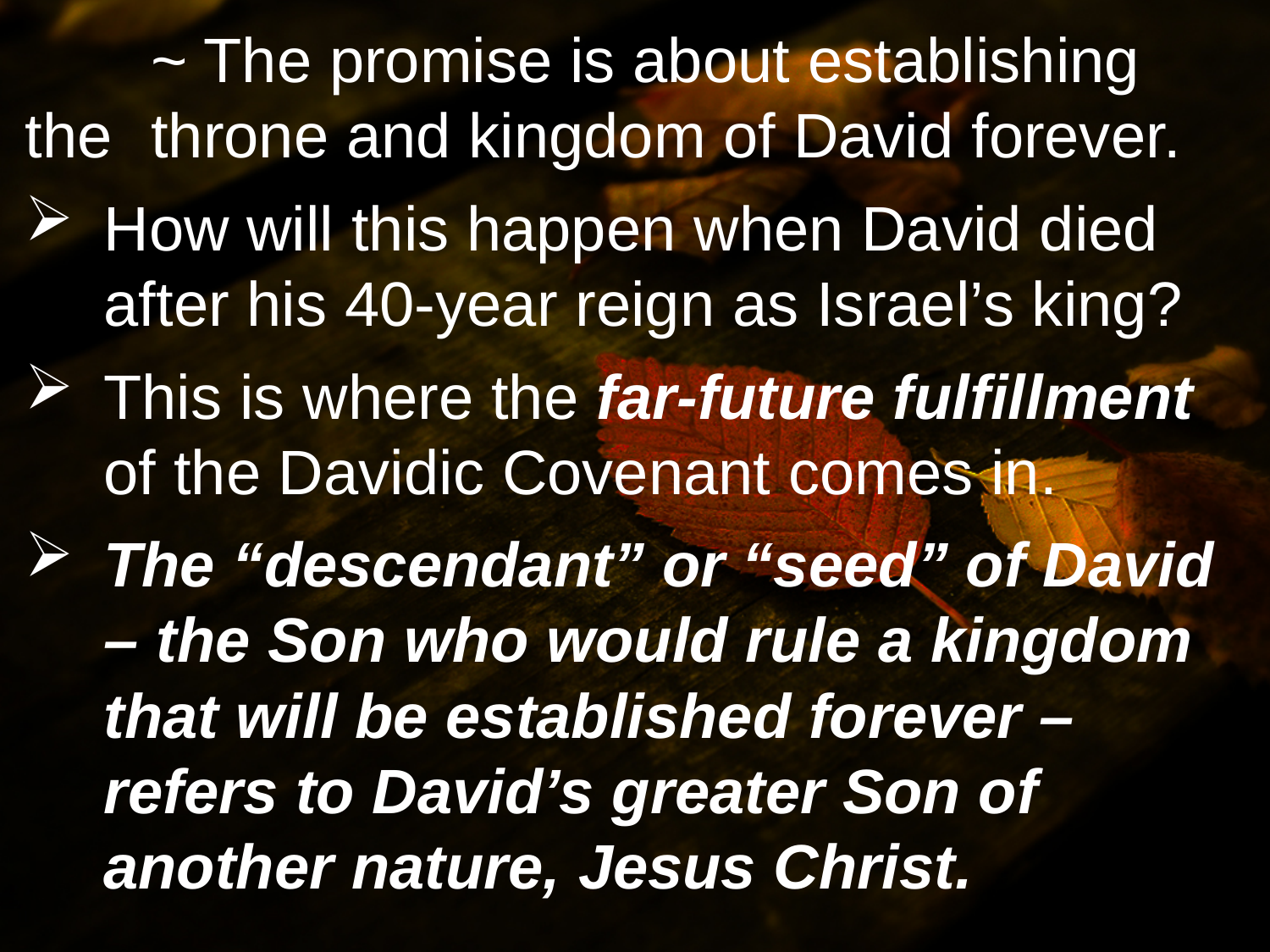

~ The promise is about establishing the 		throne and kingdom of David forever.
How will this happen when David died after his 40-year reign as Israel’s king?
This is where the far-future fulfillment of the Davidic Covenant comes in.
The “descendant” or “seed” of David – the Son who would rule a kingdom that will be established forever – refers to David’s greater Son of another nature, Jesus Christ.